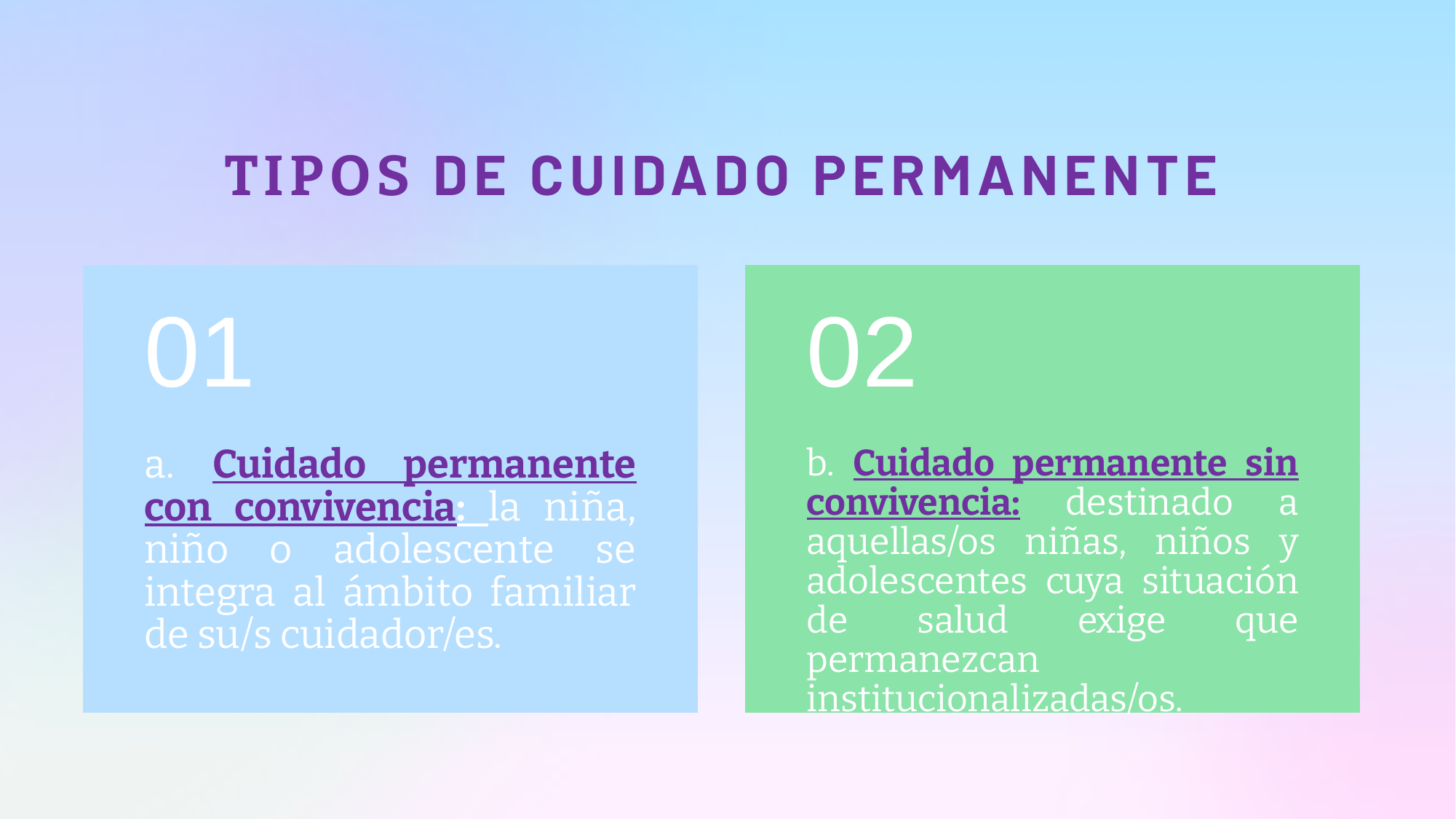

# Tipos de Cuidado permanente
a. Cuidado permanente con convivencia: la niña, niño o adolescente se integra al ámbito familiar de su/s cuidador/es.
01
b. Cuidado permanente sin convivencia: destinado a aquellas/os niñas, niños y adolescentes cuya situación de salud exige que permanezcan institucionalizadas/os.
02